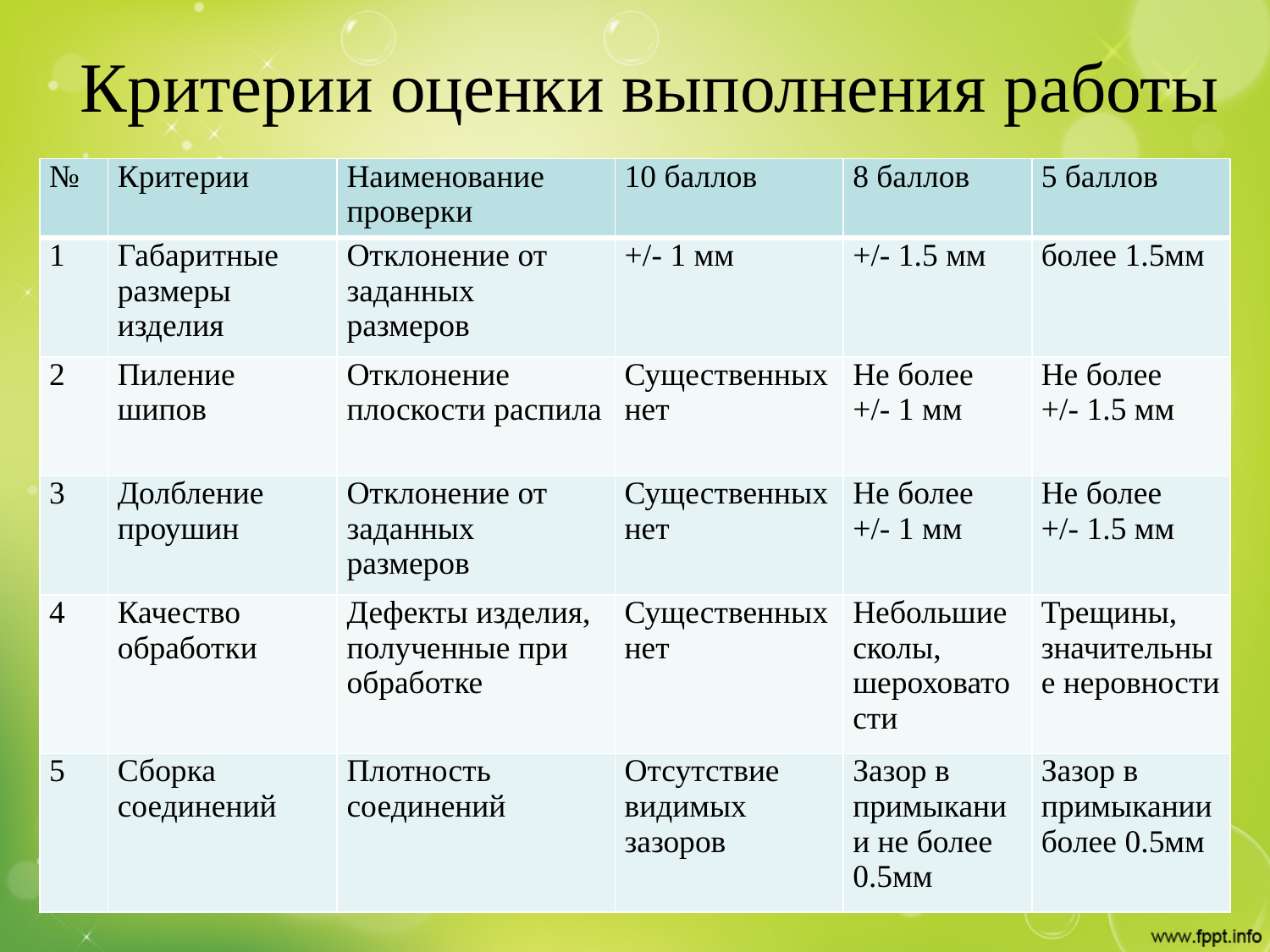

# Критерии оценки выполнения работы
| № | Критерии | Наименование проверки | 10 баллов | 8 баллов | 5 баллов |
| --- | --- | --- | --- | --- | --- |
| 1 | Габаритные размеры изделия | Отклонение от заданных размеров | +/- 1 мм | +/- 1.5 мм | более 1.5мм |
| 2 | Пиление шипов | Отклонение плоскости распила | Существенных нет | Не более +/- 1 мм | Не более +/- 1.5 мм |
| 3 | Долбление проушин | Отклонение от заданных размеров | Существенных нет | Не более +/- 1 мм | Не более +/- 1.5 мм |
| 4 | Качество обработки | Дефекты изделия, полученные при обработке | Существенных нет | Небольшие сколы, шероховатости | Трещины, значительные неровности |
| 5 | Сборка соединений | Плотность соединений | Отсутствие видимых зазоров | Зазор в примыкании не более 0.5мм | Зазор в примыкании более 0.5мм |